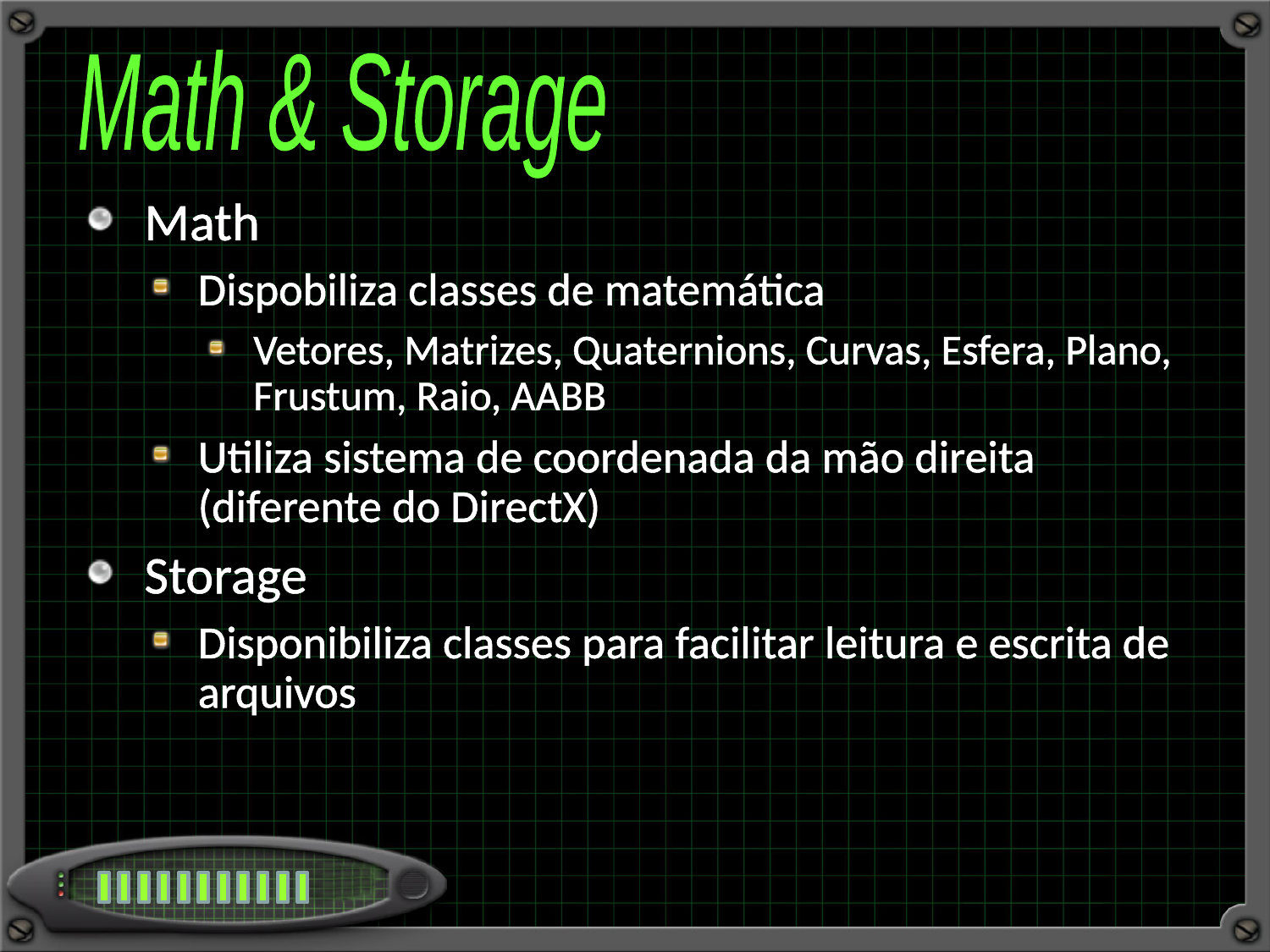

Math & Storage
Math
Dispobiliza classes de matemática
Vetores, Matrizes, Quaternions, Curvas, Esfera, Plano, Frustum, Raio, AABB
Utiliza sistema de coordenada da mão direita (diferente do DirectX)
Storage
Disponibiliza classes para facilitar leitura e escrita de arquivos